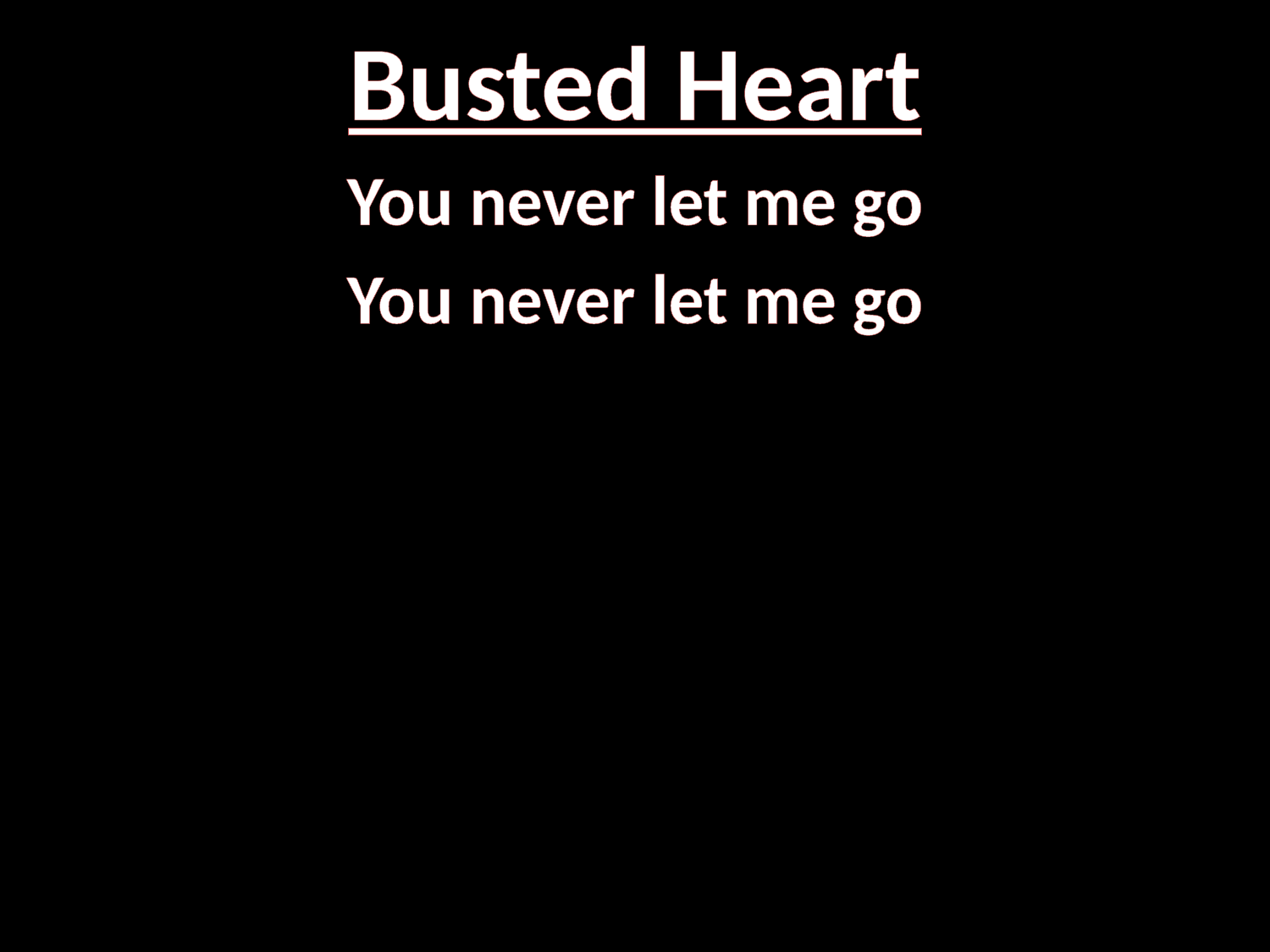

# Busted Heart
You never let me go
You never let me go